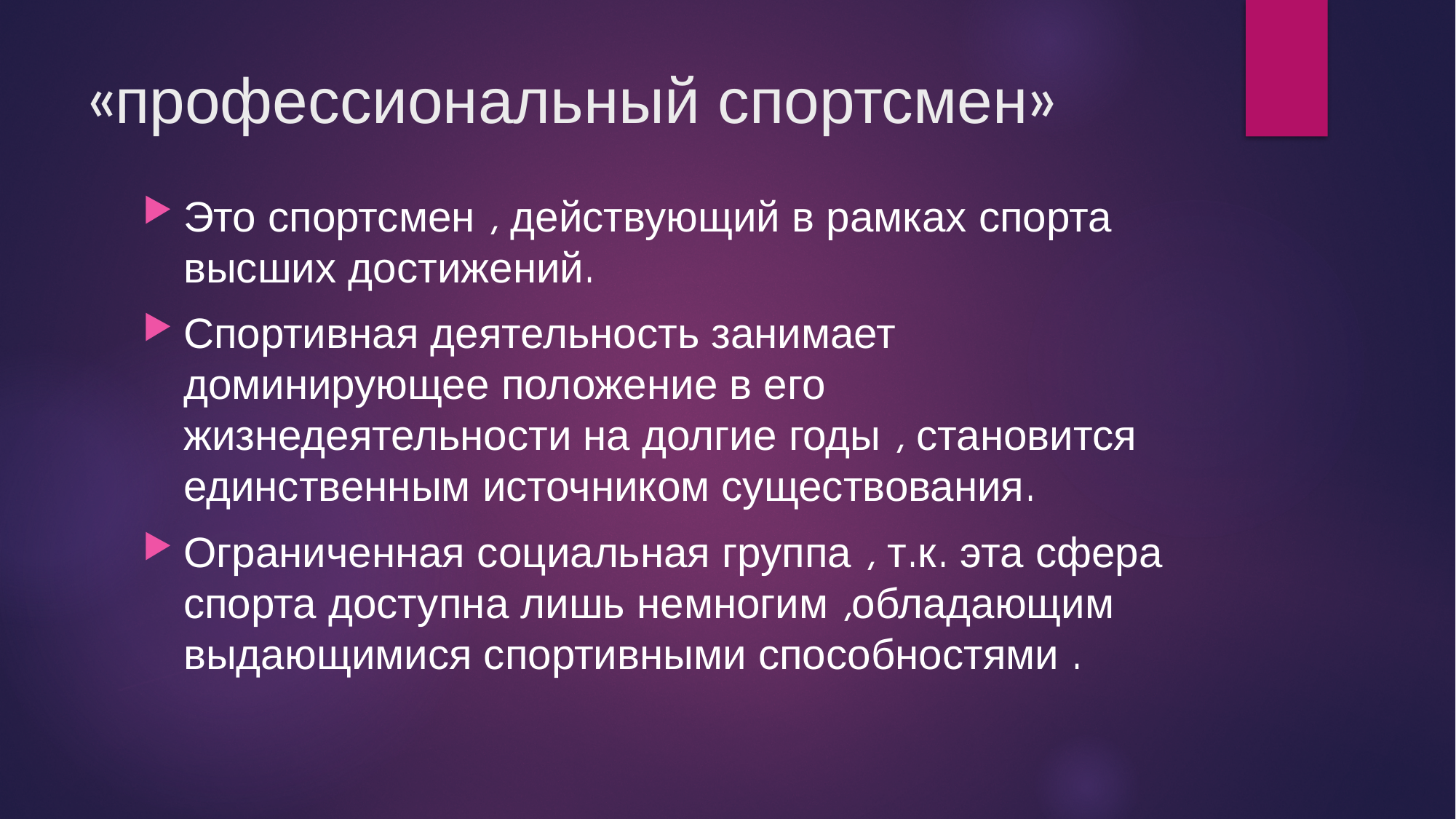

# «профессиональный спортсмен»
Это спортсмен , действующий в рамках спорта высших достижений.
Спортивная деятельность занимает доминирующее положение в его жизнедеятельности на долгие годы , становится единственным источником существования.
Ограниченная социальная группа , т.к. эта сфера спорта доступна лишь немногим ,обладающим выдающимися спортивными способностями .